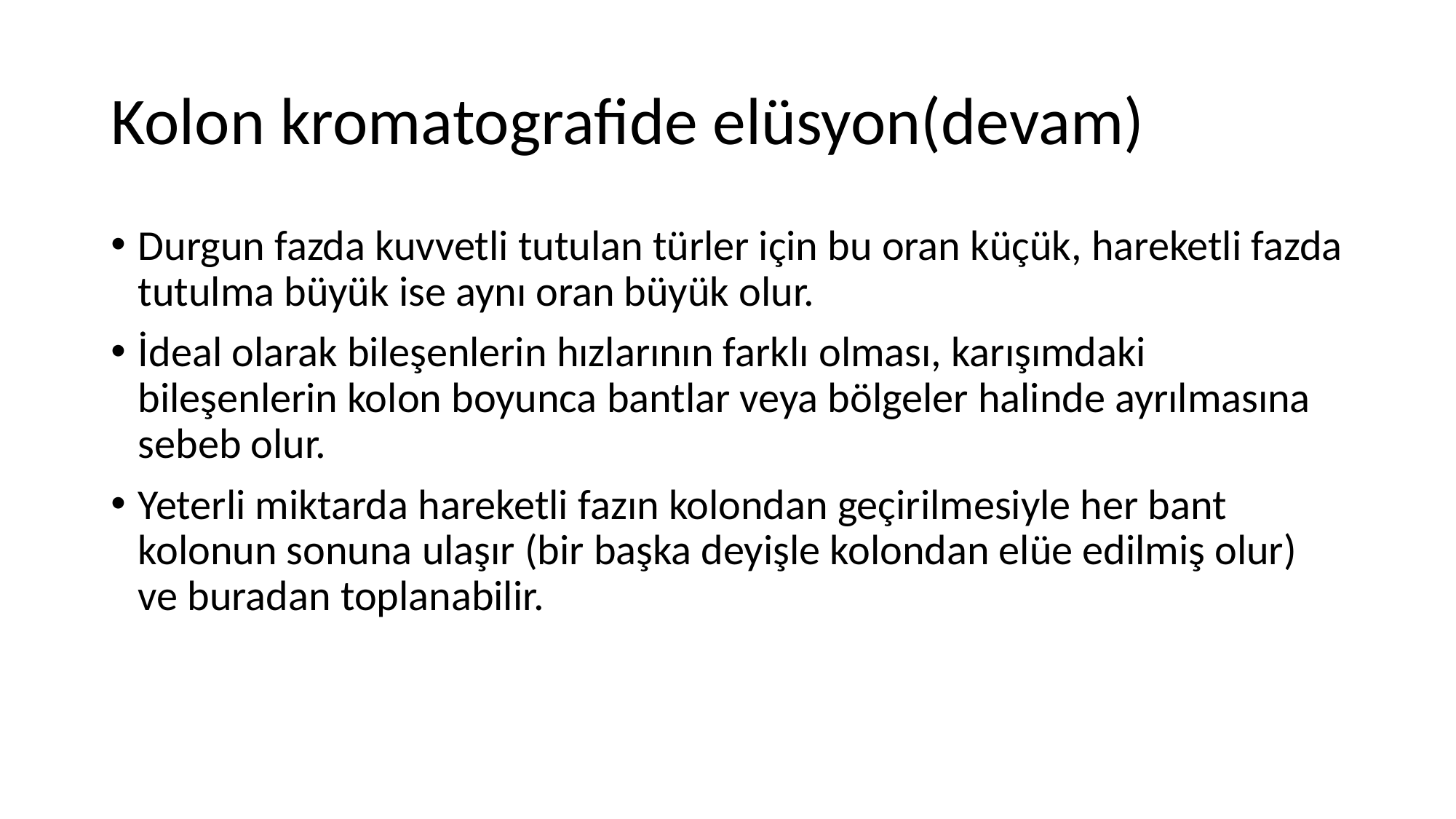

# Kolon kromatografide elüsyon(devam)
Durgun fazda kuvvetli tutulan türler için bu oran küçük, hareketli fazda tutulma büyük ise aynı oran büyük olur.
İdeal olarak bileşenlerin hızlarının farklı olması, karışımdaki bileşenlerin kolon boyunca bantlar veya bölgeler halinde ayrılmasına sebeb olur.
Yeterli miktarda hareketli fazın kolondan geçirilmesiyle her bant kolonun sonuna ulaşır (bir başka deyişle kolondan elüe edilmiş olur) ve buradan toplanabilir.